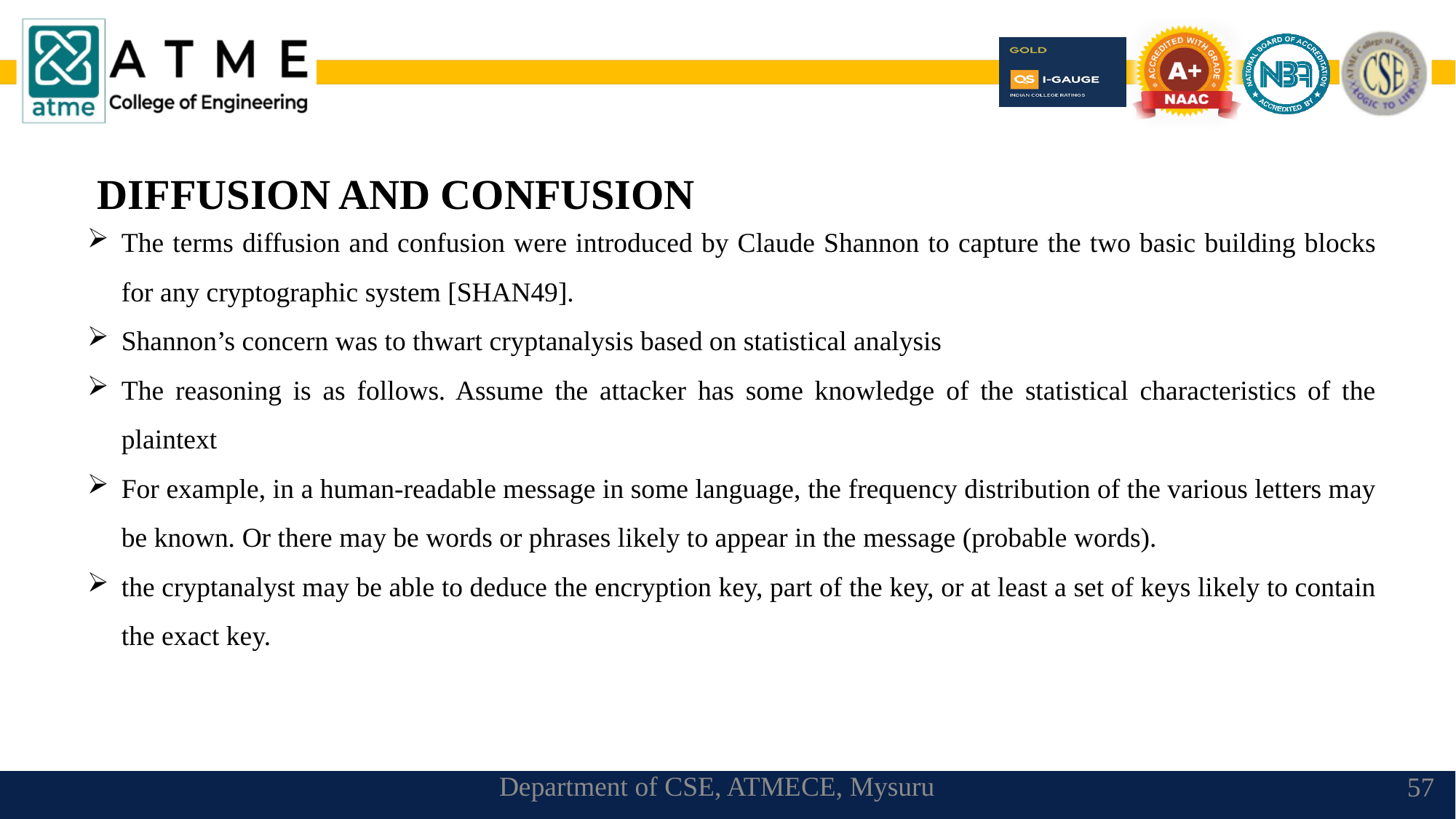

DIFFUSION AND CONFUSION
The terms diffusion and confusion were introduced by Claude Shannon to capture the two basic building blocks for any cryptographic system [SHAN49].
Shannon’s concern was to thwart cryptanalysis based on statistical analysis
The reasoning is as follows. Assume the attacker has some knowledge of the statistical characteristics of the plaintext
For example, in a human-readable message in some language, the frequency distribution of the various letters may be known. Or there may be words or phrases likely to appear in the message (probable words).
the cryptanalyst may be able to deduce the encryption key, part of the key, or at least a set of keys likely to contain the exact key.

Department of CSE, ATMECE, Mysuru
57